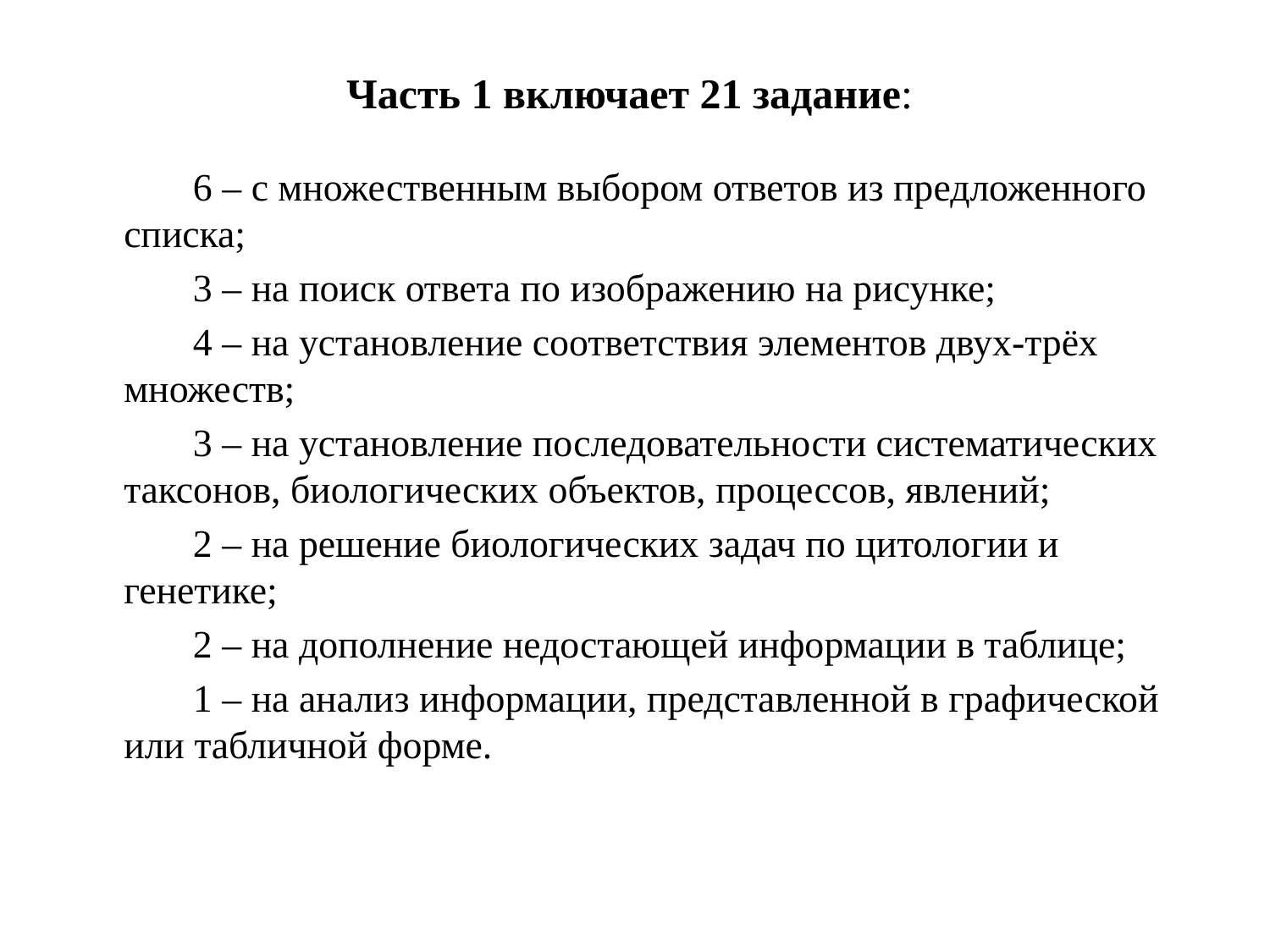

# Часть 1 включает 21 задание:
            6 – с множественным выбором ответов из предложенного списка;
            3 – на поиск ответа по изображению на рисунке;
            4 – на установление соответствия элементов двух-трёх множеств;
            3 – на установление последовательности систематических таксонов, биологических объектов, процессов, явлений;
            2 – на решение биологических задач по цитологии и генетике;
            2 – на дополнение недостающей информации в таблице;
            1 – на анализ информации, представленной в графической или табличной форме.